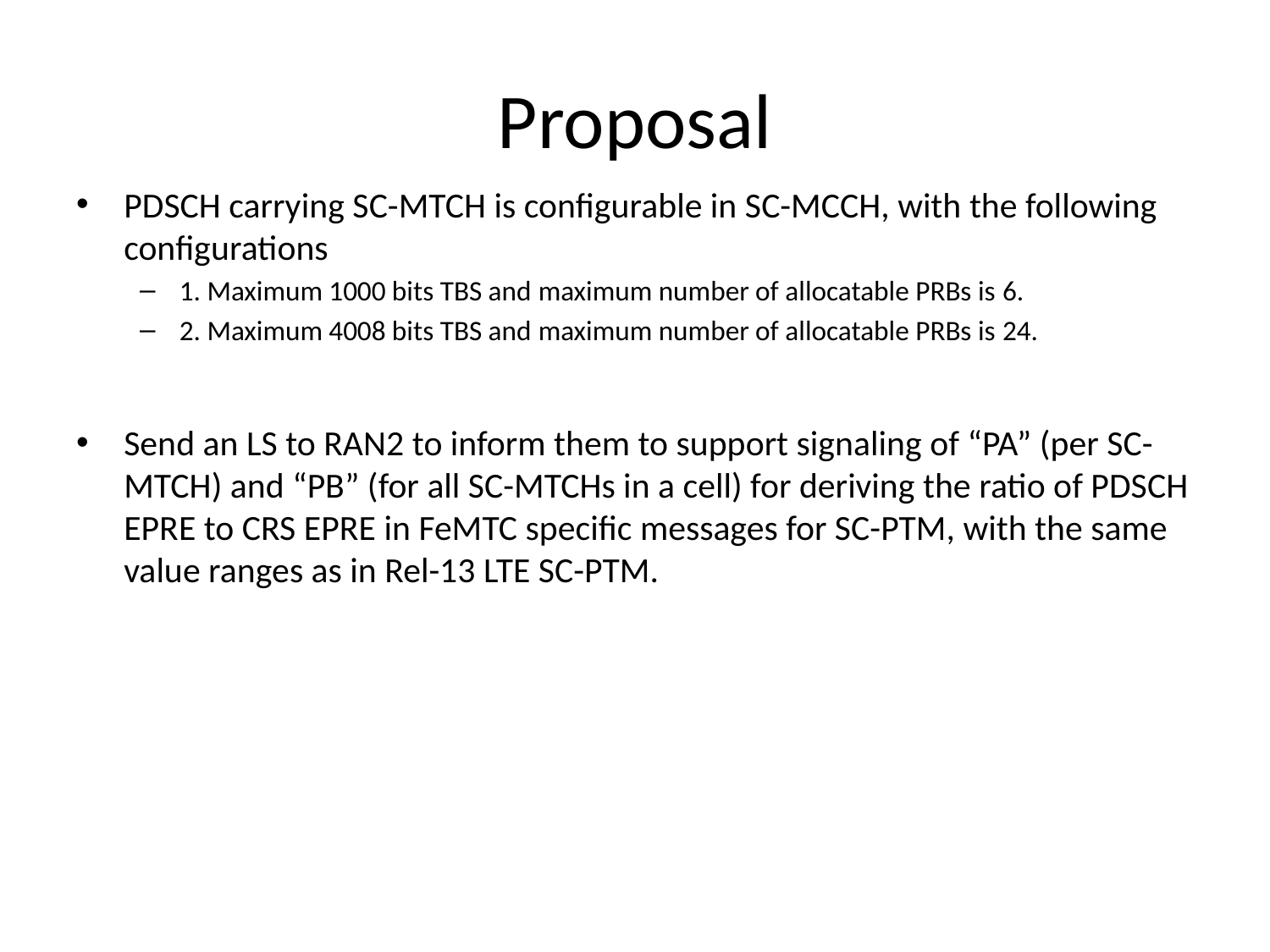

# Proposal
PDSCH carrying SC-MTCH is configurable in SC-MCCH, with the following configurations
1. Maximum 1000 bits TBS and maximum number of allocatable PRBs is 6.
2. Maximum 4008 bits TBS and maximum number of allocatable PRBs is 24.

Send an LS to RAN2 to inform them to support signaling of “PA” (per SC-MTCH) and “PB” (for all SC-MTCHs in a cell) for deriving the ratio of PDSCH EPRE to CRS EPRE in FeMTC specific messages for SC-PTM, with the same value ranges as in Rel-13 LTE SC-PTM.